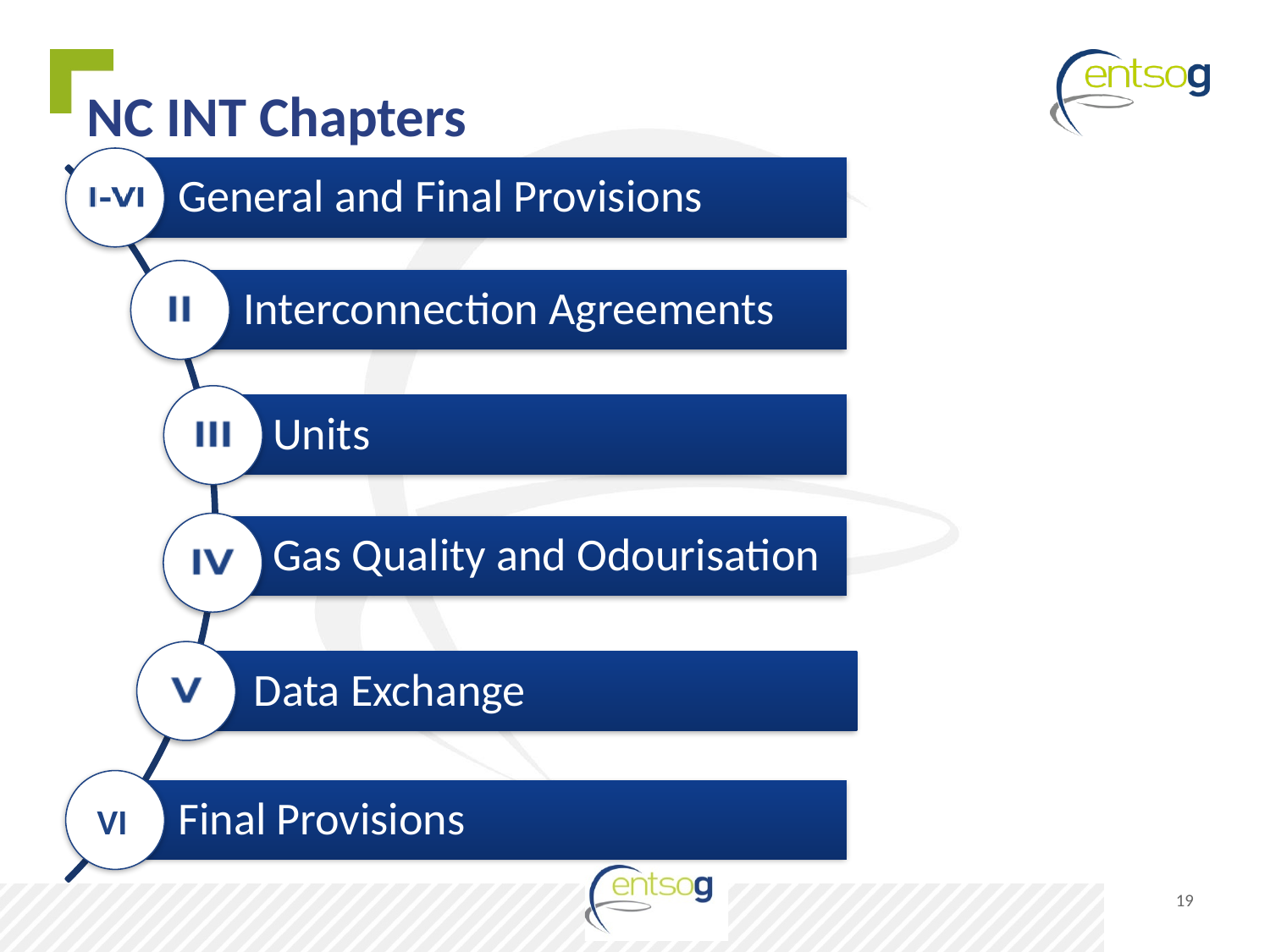

# NC INT Chapters
General and Final Provisions
Interconnection Agreements
Units
Gas Quality and Odourisation
Data Exchange
Final Provisions
VI
19